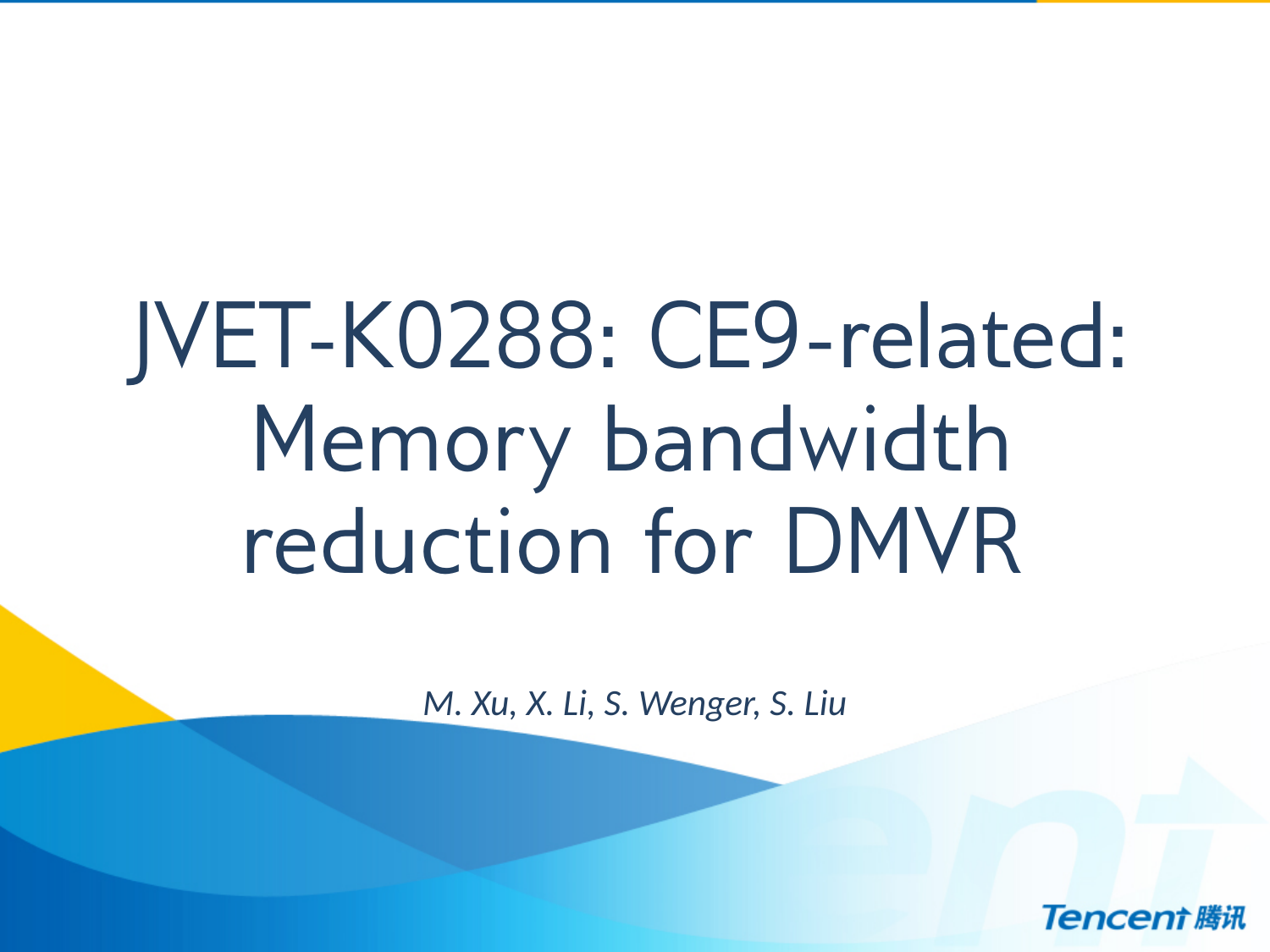

# JVET-K0288: CE9-related: Memory bandwidth reduction for DMVR
M. Xu, X. Li, S. Wenger, S. Liu